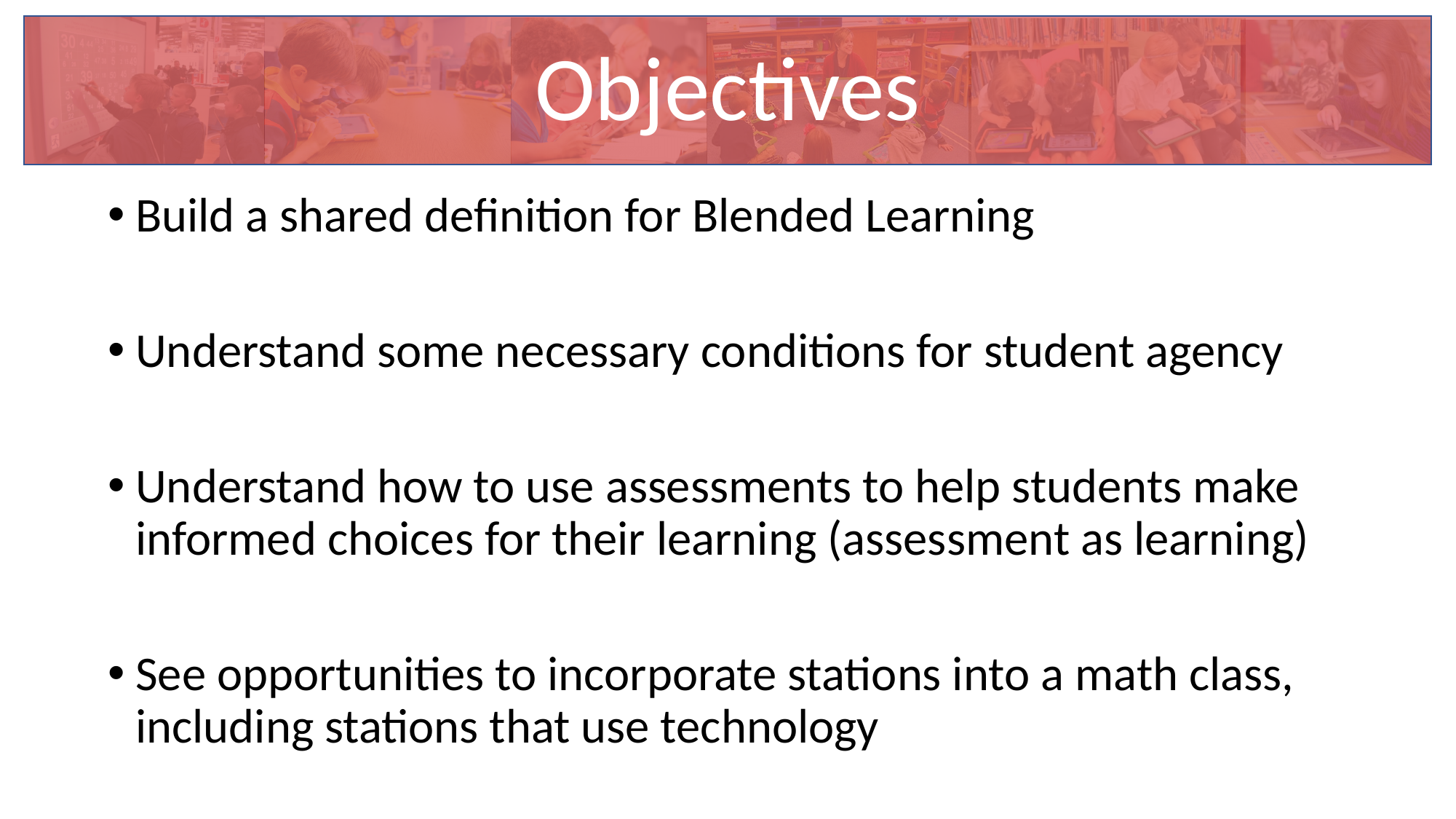

# Objectives
Build a shared definition for Blended Learning

Understand some necessary conditions for student agency

Understand how to use assessments to help students make informed choices for their learning (assessment as learning)

See opportunities to incorporate stations into a math class, including stations that use technology